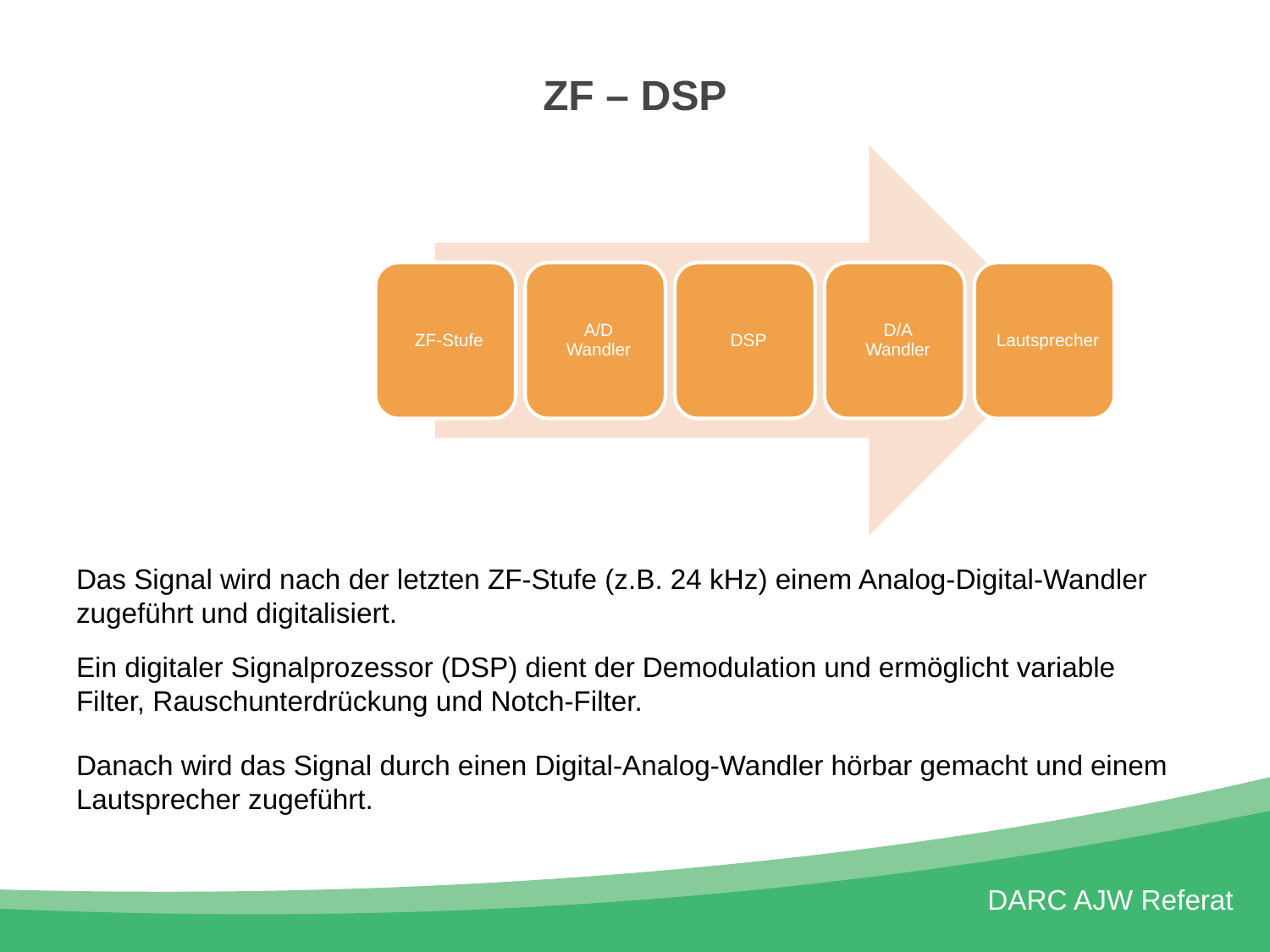

# ZF – DSP
ZF-Stufe
A/D
Wandler
DSP
D/A
Wandler
Lautsprecher
Das Signal wird nach der letzten ZF-Stufe (z.B. 24 kHz) einem Analog-Digital-Wandler zugeführt und digitalisiert.
Ein digitaler Signalprozessor (DSP) dient der Demodulation und ermöglicht variable Filter, Rauschunterdrückung und Notch-Filter.

Danach wird das Signal durch einen Digital-Analog-Wandler hörbar gemacht und einem Lautsprecher zugeführt.